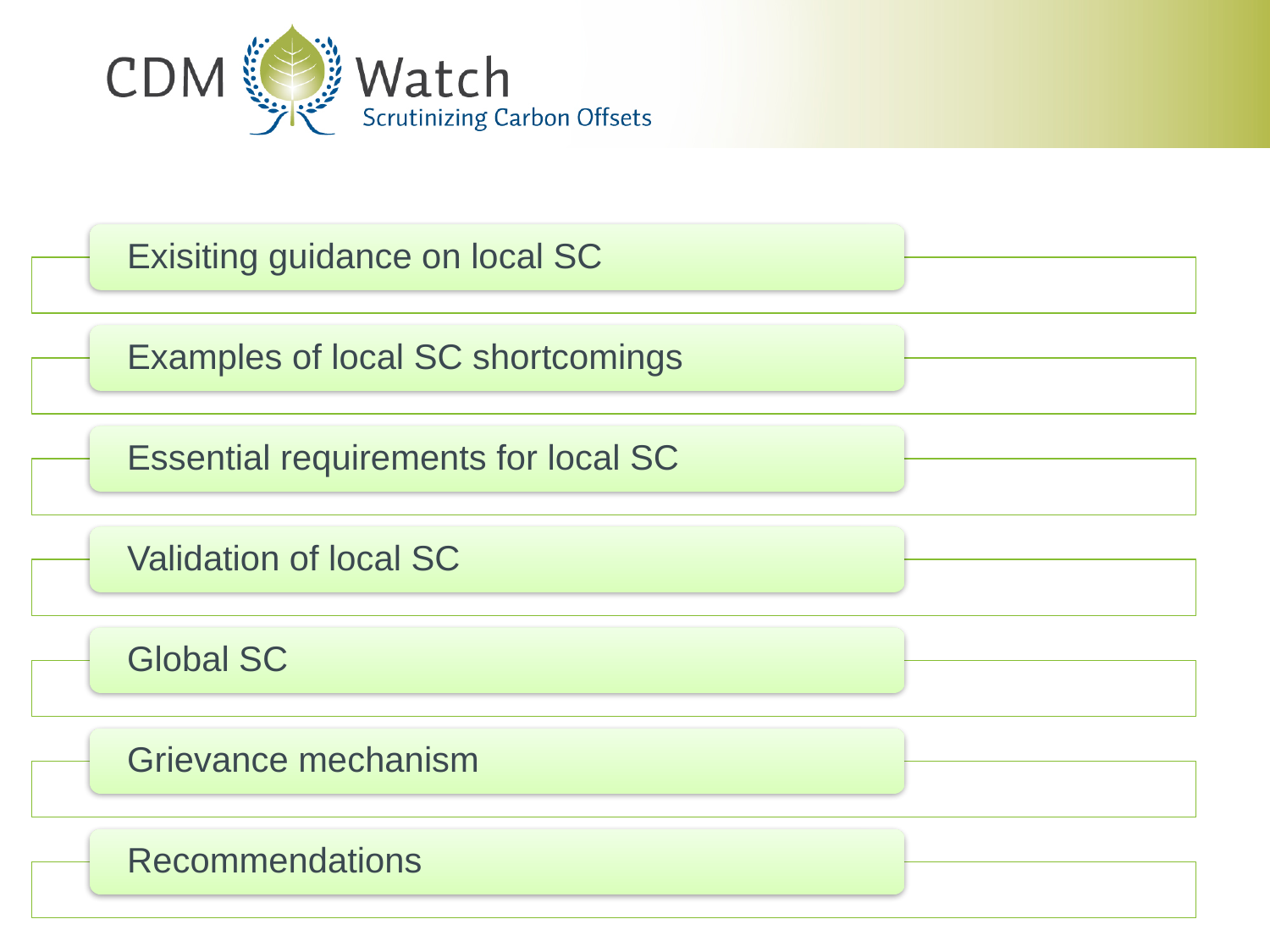

Exisiting guidance on local SC
Examples of local SC shortcomings
Essential requirements for local SC
Validation of local SC
Global SC
Grievance mechanism
Recommendations